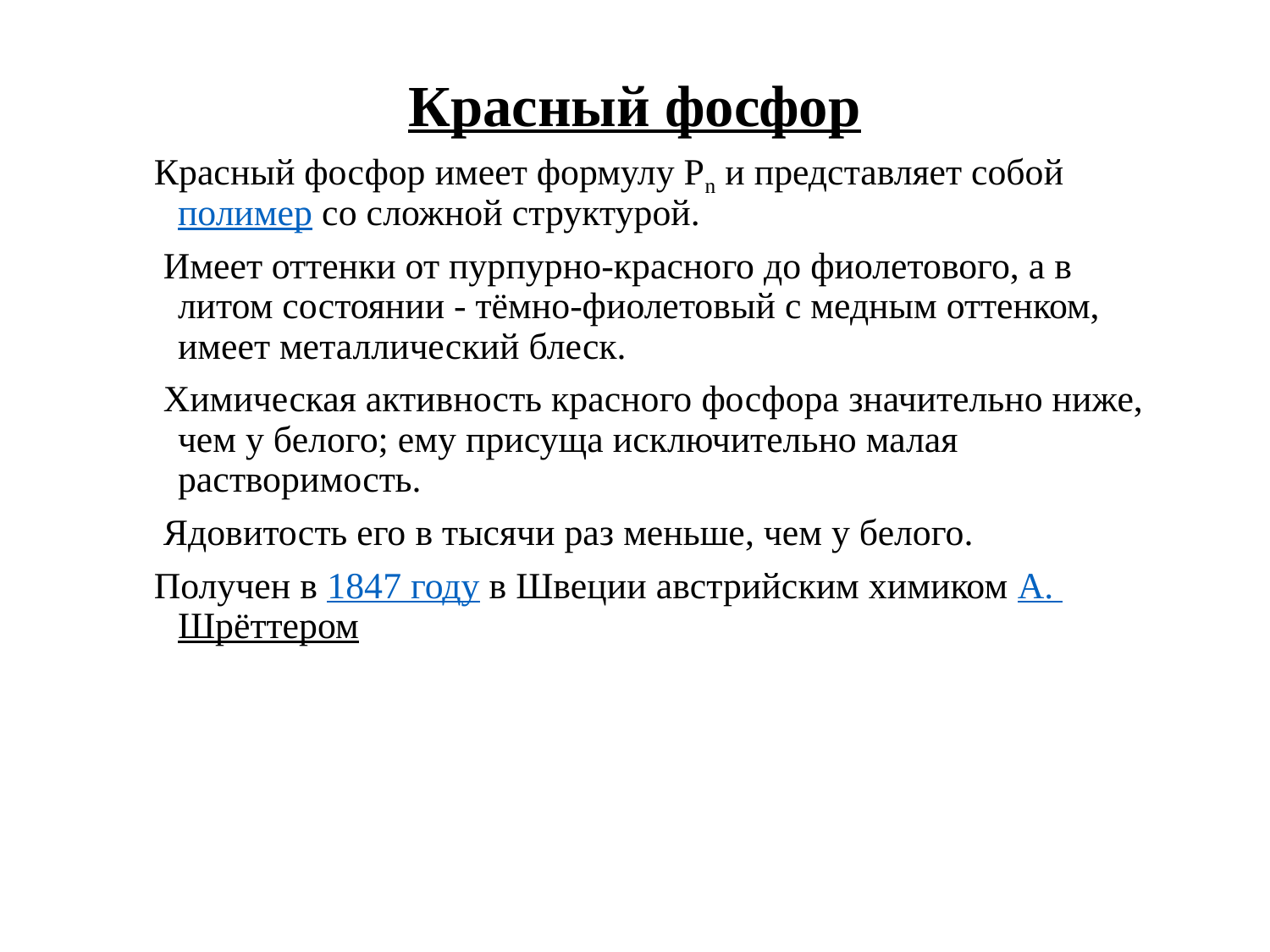

# Красный фосфор
Красный фосфор имеет формулу Рn и представляет собой полимер со сложной структурой.
 Имеет оттенки от пурпурно-красного до фиолетового, а в литом состоянии - тёмно-фиолетовый с медным оттенком, имеет металлический блеск.
 Химическая активность красного фосфора значительно ниже, чем у белого; ему присуща исключительно малая растворимость.
 Ядовитость его в тысячи раз меньше, чем у белого.
Получен в 1847 году в Швеции австрийским химиком А. Шрёттером